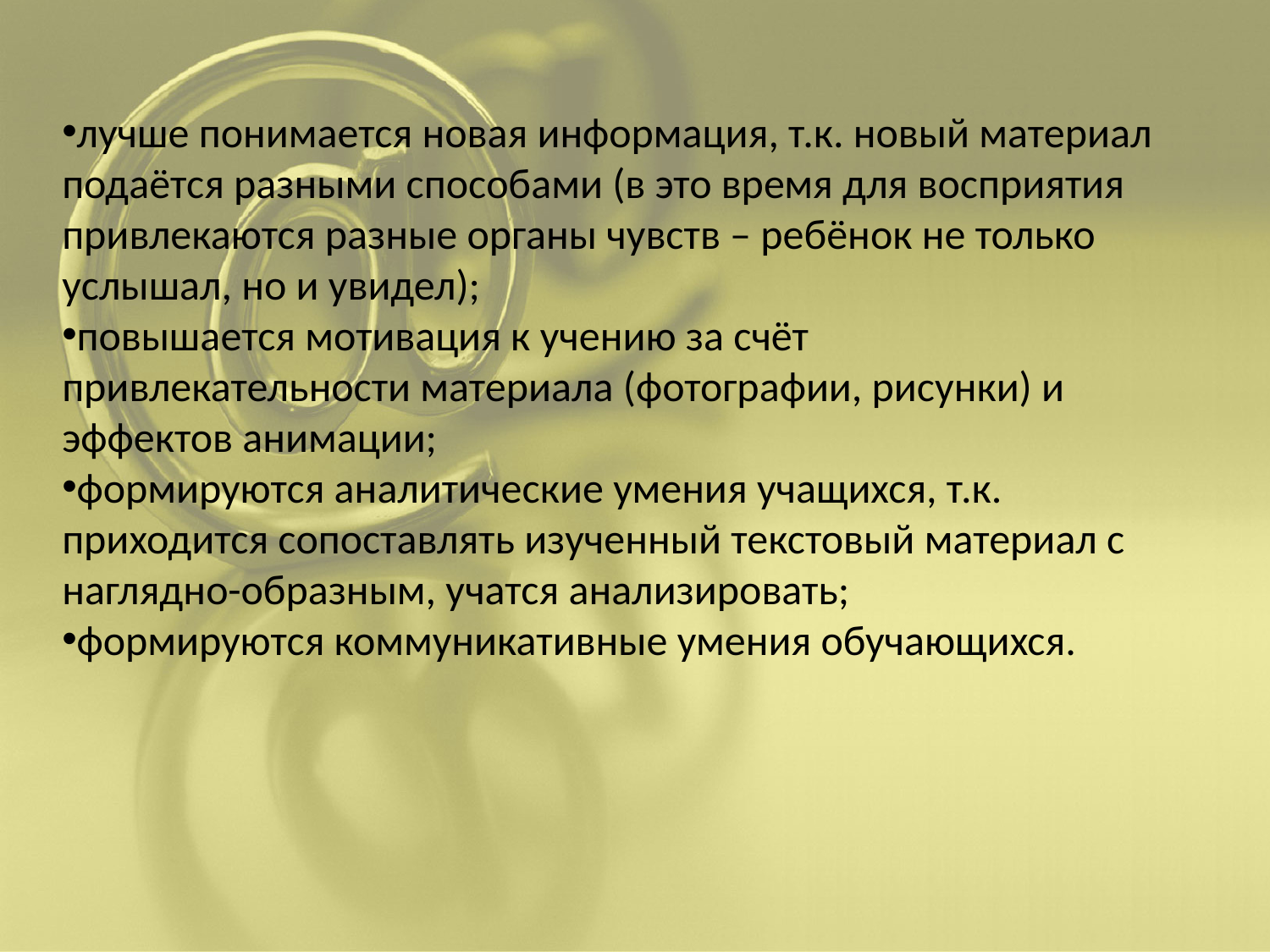

лучше понимается новая информация, т.к. новый материал подаётся разными способами (в это время для восприятия привлекаются разные органы чувств – ребёнок не только услышал, но и увидел);
повышается мотивация к учению за счёт привлекательности материала (фотографии, рисунки) и эффектов анимации;
формируются аналитические умения учащихся, т.к. приходится сопоставлять изученный текстовый материал с наглядно-образным, учатся анализировать;
формируются коммуникативные умения обучающихся.